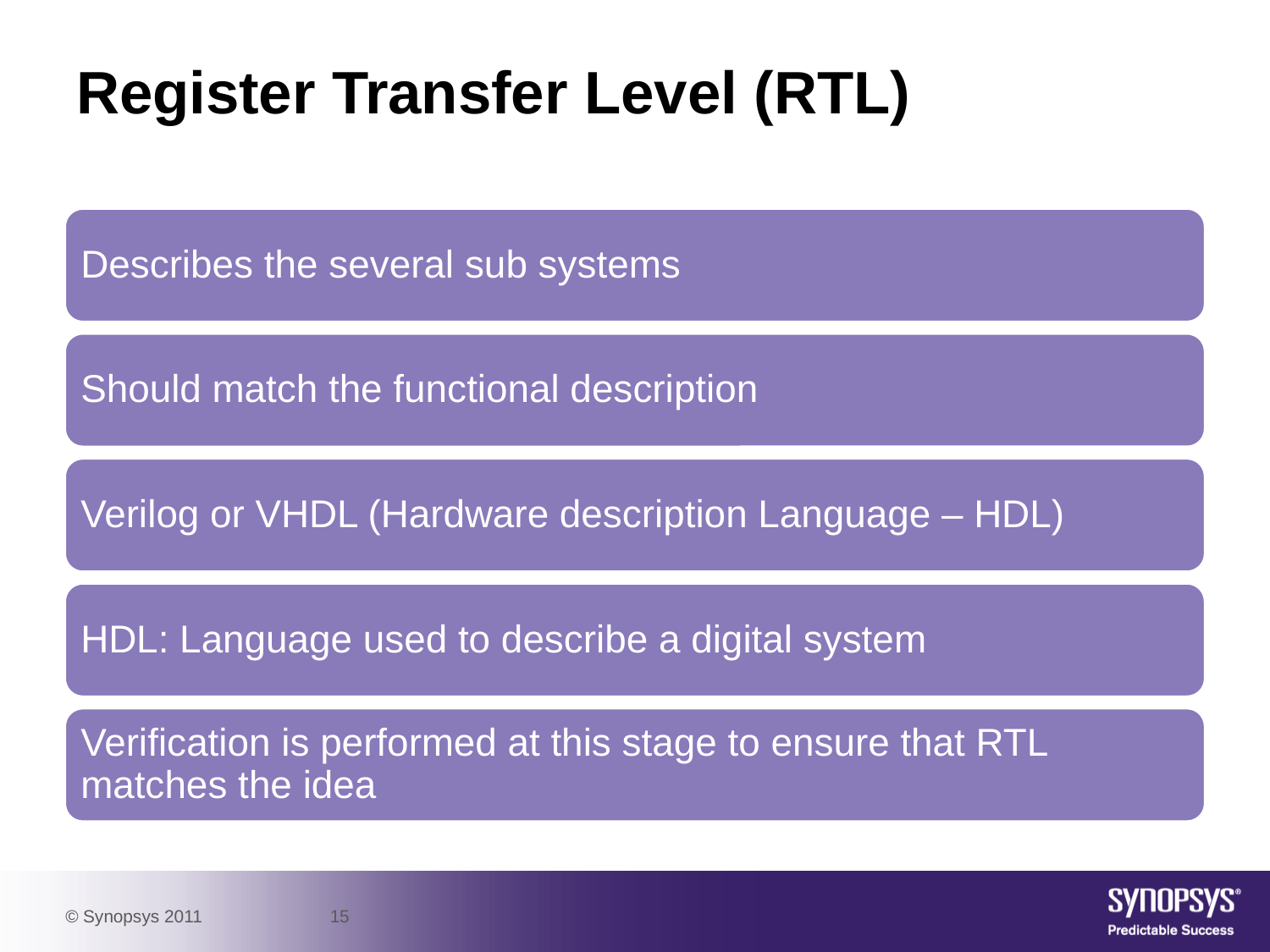

# Register Transfer Level (RTL)
Describes the several sub systems
Should match the functional description
Verilog or VHDL (Hardware description Language – HDL)
HDL: Language used to describe a digital system
Verification is performed at this stage to ensure that RTL matches the idea